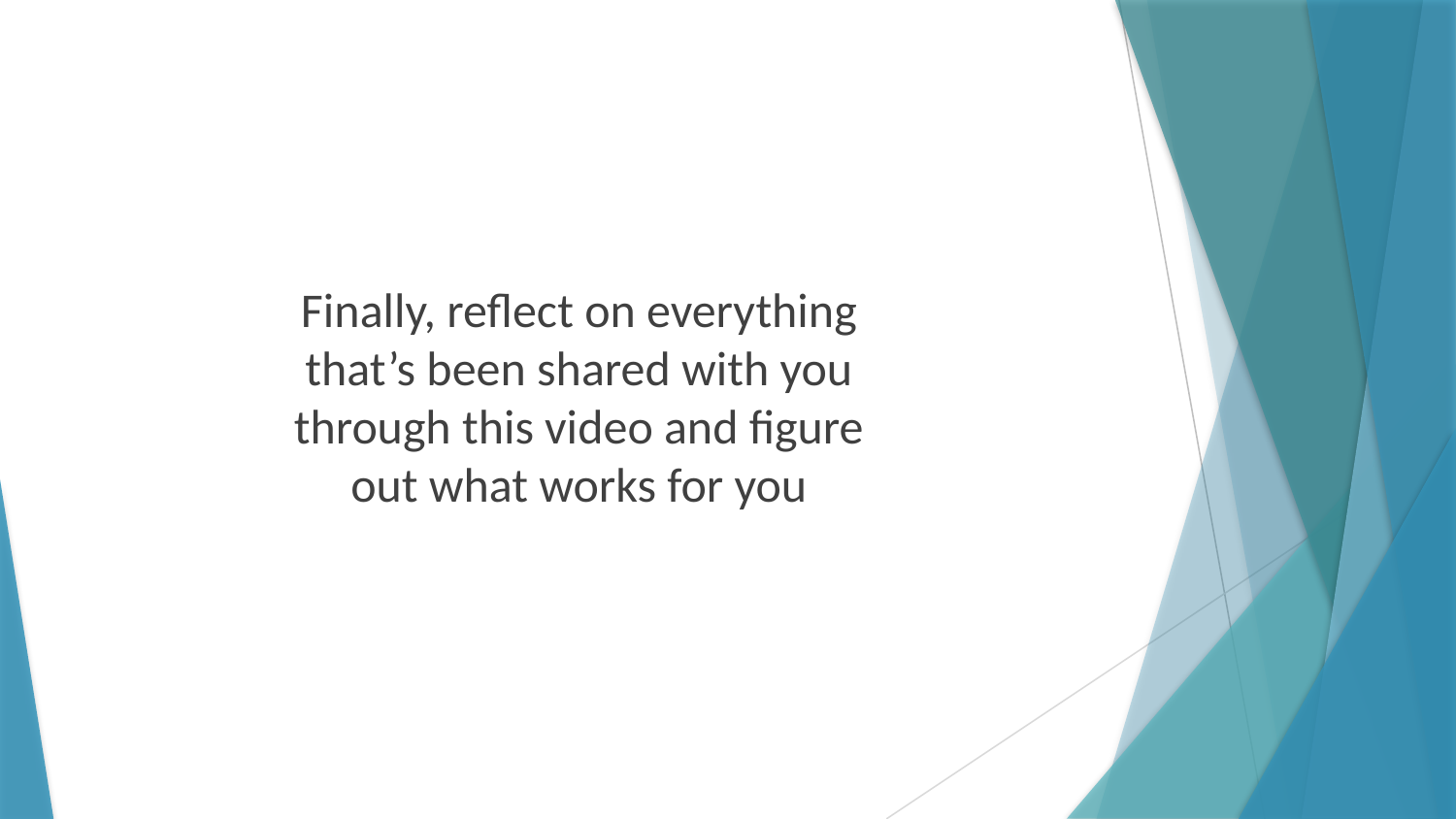

Finally, reflect on everything that’s been shared with you through this video and figure out what works for you